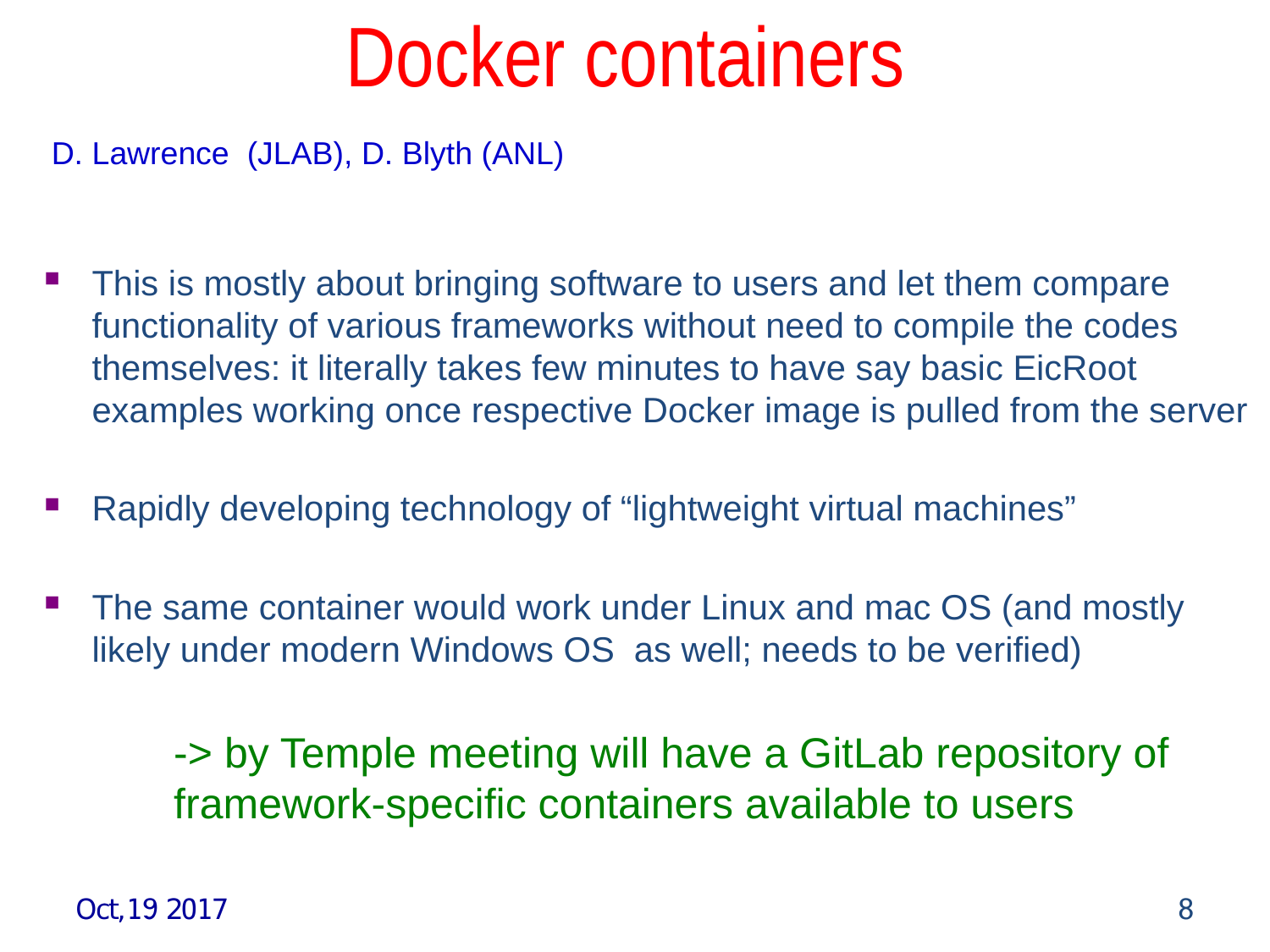

# Docker containers
D. Lawrence  (JLAB), D. Blyth (ANL)
This is mostly about bringing software to users and let them compare functionality of various frameworks without need to compile the codes themselves: it literally takes few minutes to have say basic EicRoot examples working once respective Docker image is pulled from the server

Rapidly developing technology of “lightweight virtual machines”

The same container would work under Linux and mac OS (and mostly likely under modern Windows OS  as well; needs to be verified)

-> by Temple meeting will have a GitLab repository of
framework-specific containers available to users
Oct,19 2017
8